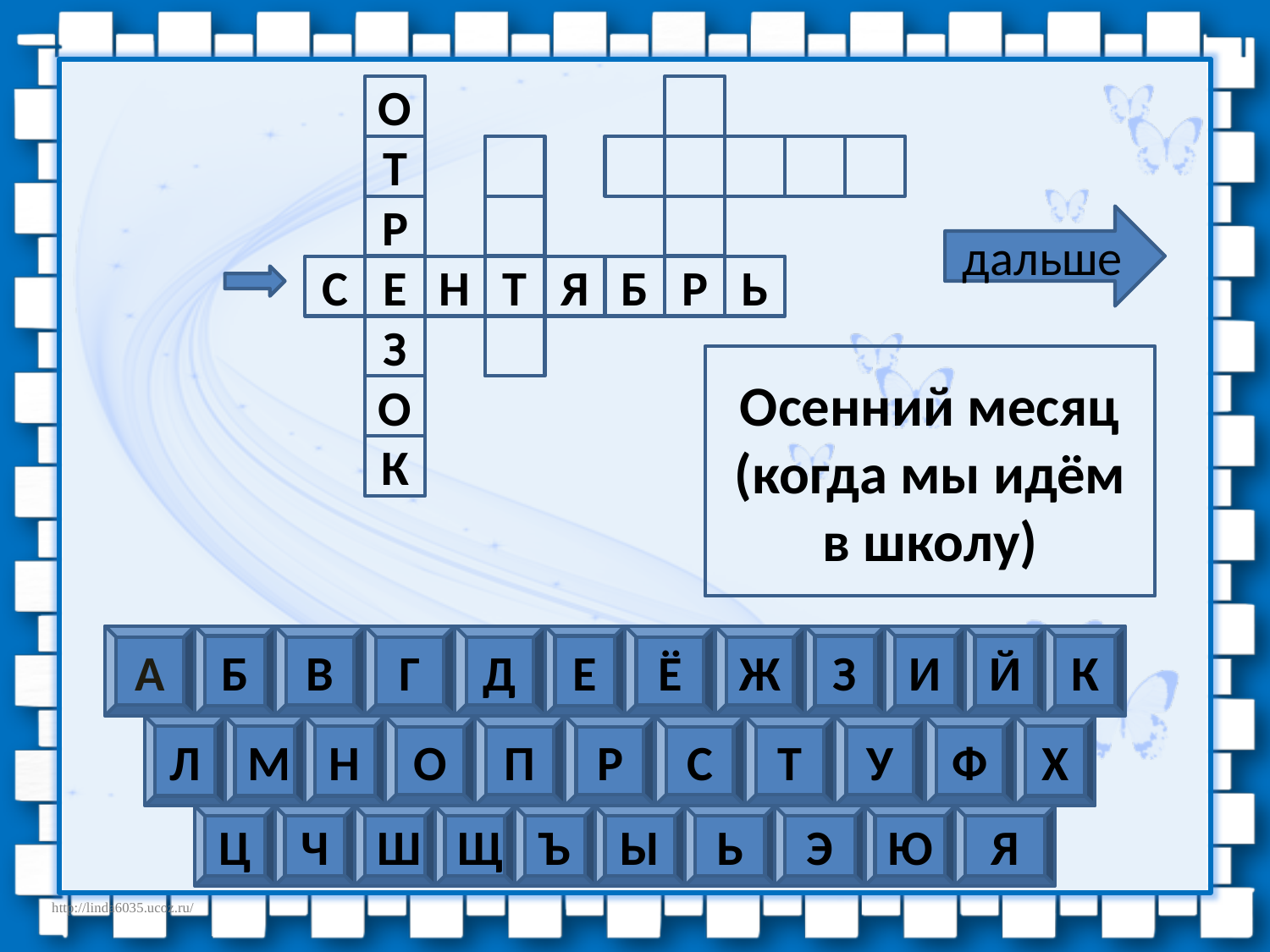

О

Т

Р

дальше
С
Е
Н
Т
Я
Б
Р
Ь

З

Осенний месяц (когда мы идём в школу)
О
К
А
Б
В
Г
Д
Е
Ё
Ж
З
И
Й
К
Л
М
Н
О
П
Р
С
Т
У
Ф
Х
Ц
Ч
Ш
Щ
Ъ
Ы
Ь
Э
Ю
Я